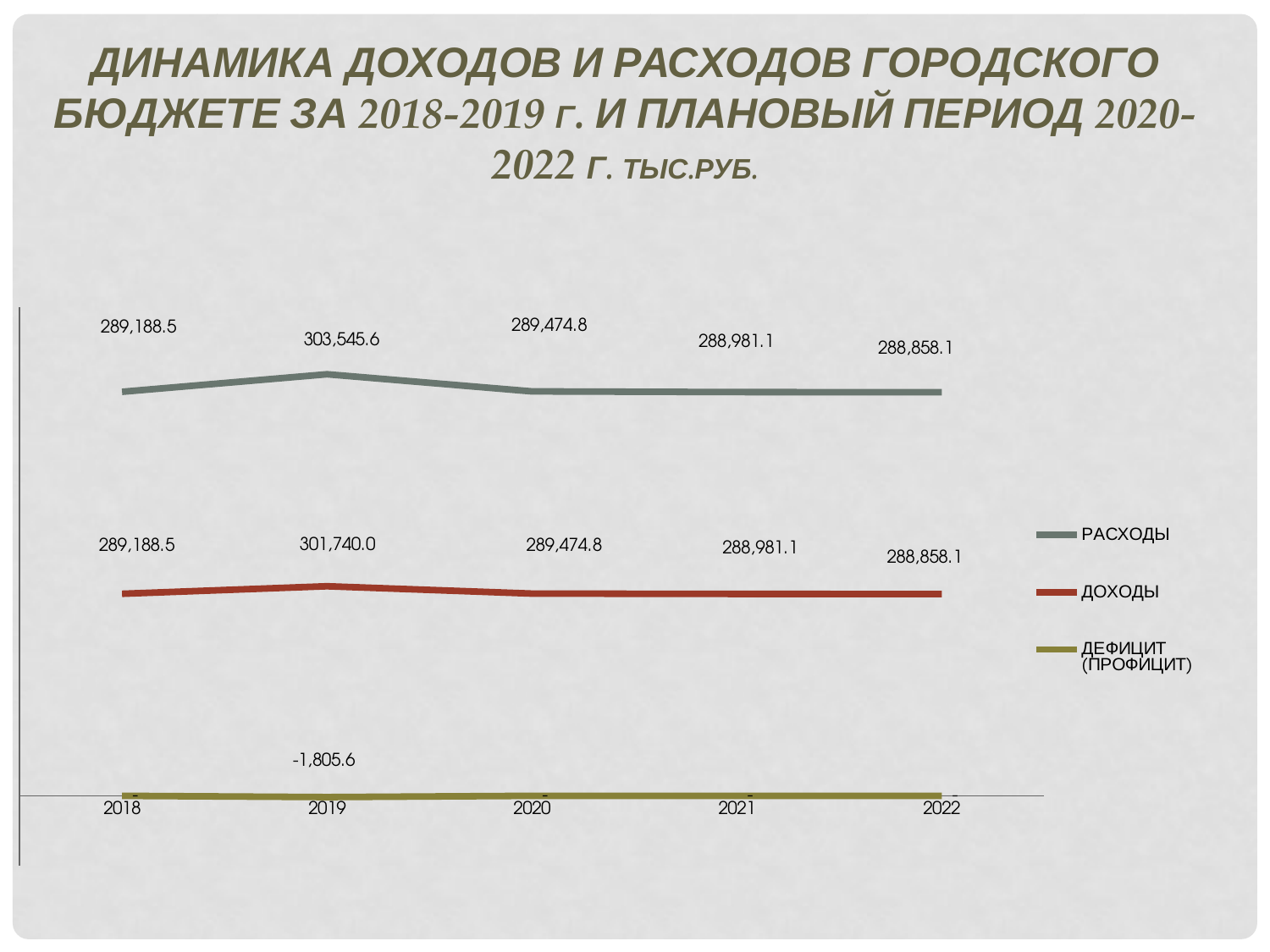

Динамика доходов и расходов городского бюджете за 2018-2019 г. и плановый период 2020-2022 г. тыс.руб.

### Chart

| Category | ДЕФИЦИТ (ПРОФИЦИТ) | ДОХОДЫ | РАСХОДЫ |
|---|---|---|---|
| 2018 | 0.0 | 289188.455 | 289188.455 |
| 2019 | -1805.6313499999815 | 301740.004 | 303545.63535 |
| 2020 | 0.0 | 289474.765 | 289474.765 |
| 2021 | 0.0 | 288981.09865 | 288981.09865 |
| 2022 | 0.0 | 288858.06756 | 288858.06756 |